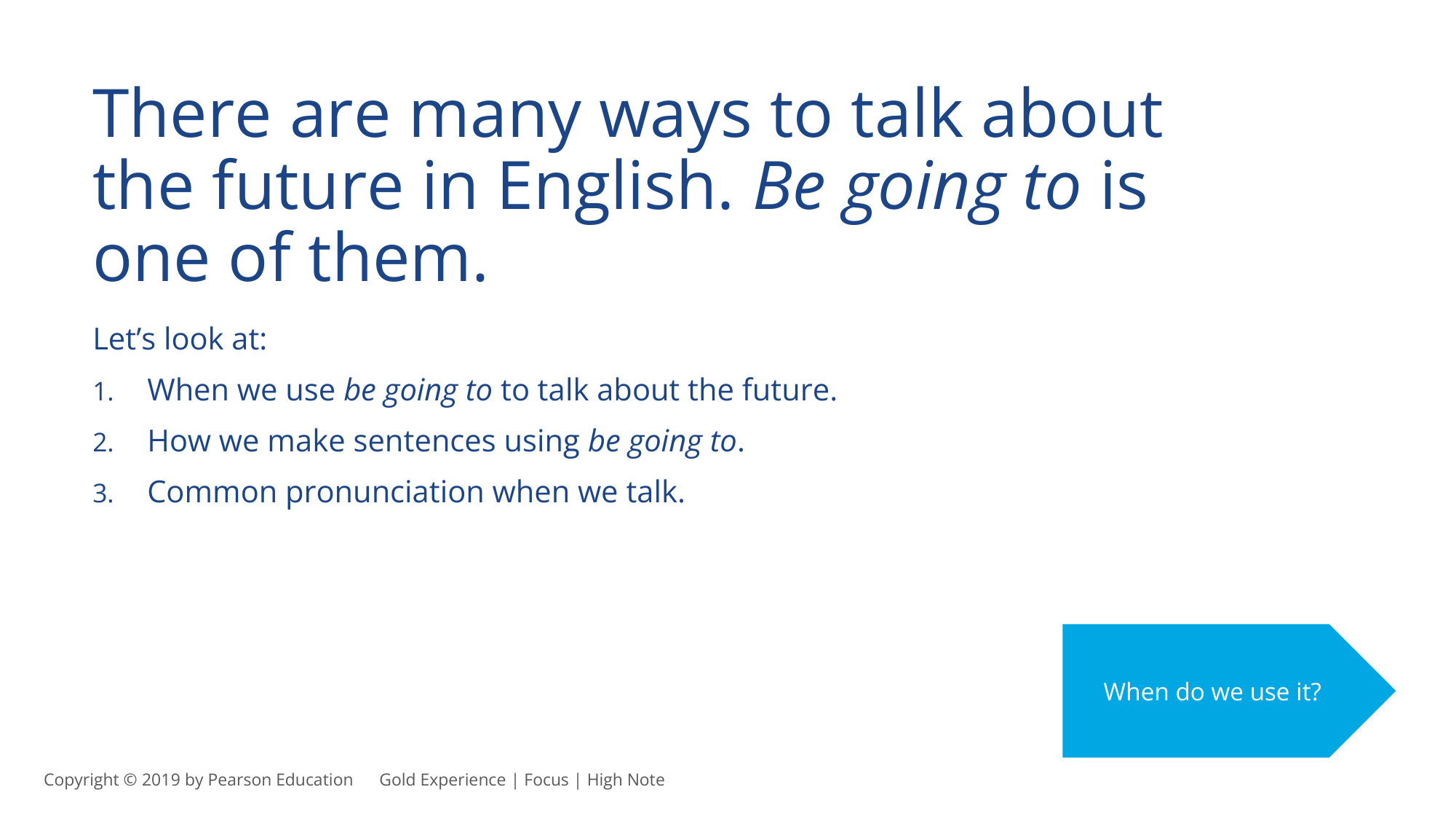

There are many ways to talk about the future in English. Be going to is one of them.
Let’s look at:
When we use be going to to talk about the future.
How we make sentences using be going to.
Common pronunciation when we talk.
When do we use it?
Copyright © 2019 by Pearson Education      Gold Experience | Focus | High Note